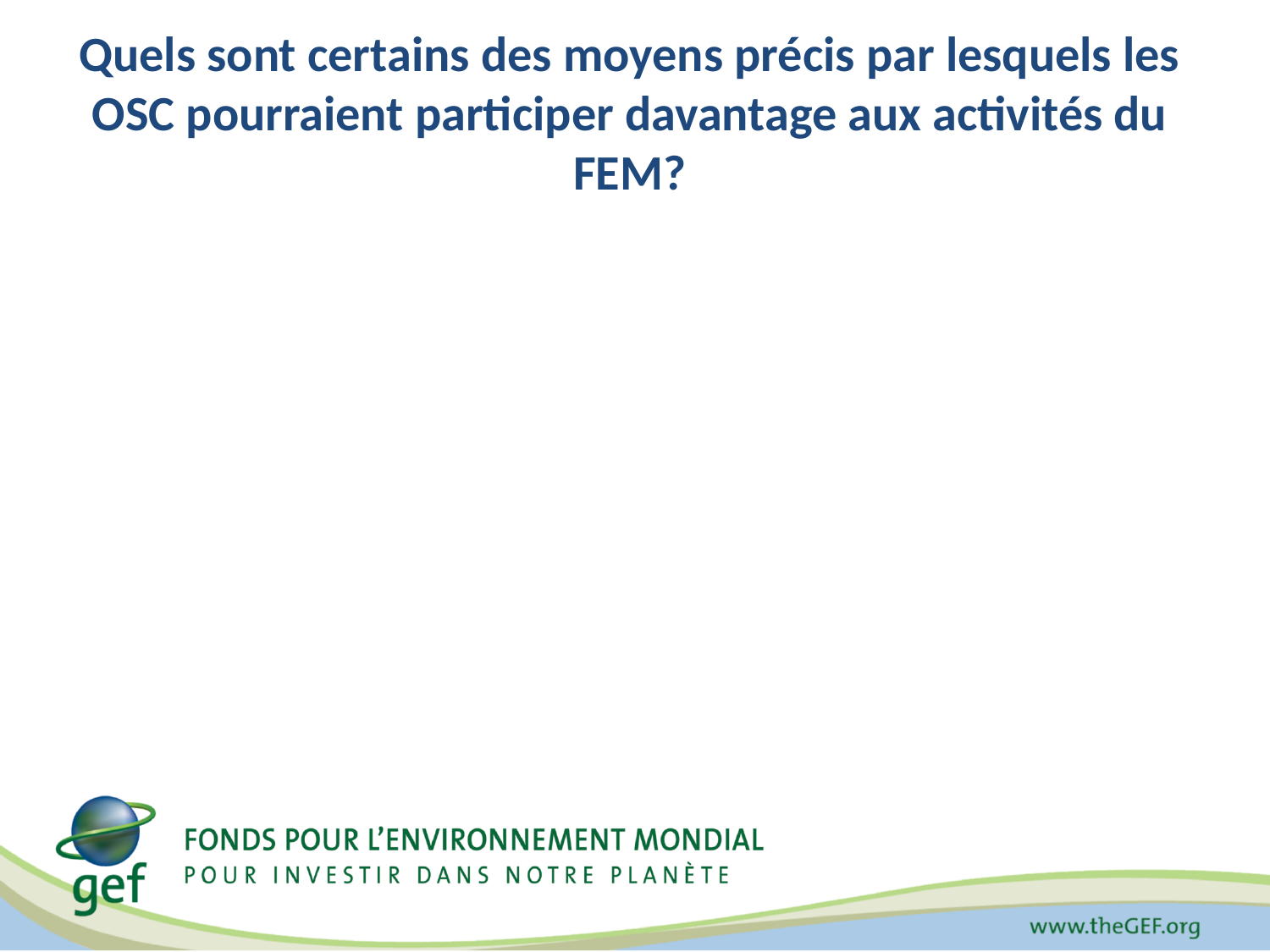

# Quels sont certains des moyens précis par lesquels les OSC pourraient participer davantage aux activités du FEM?